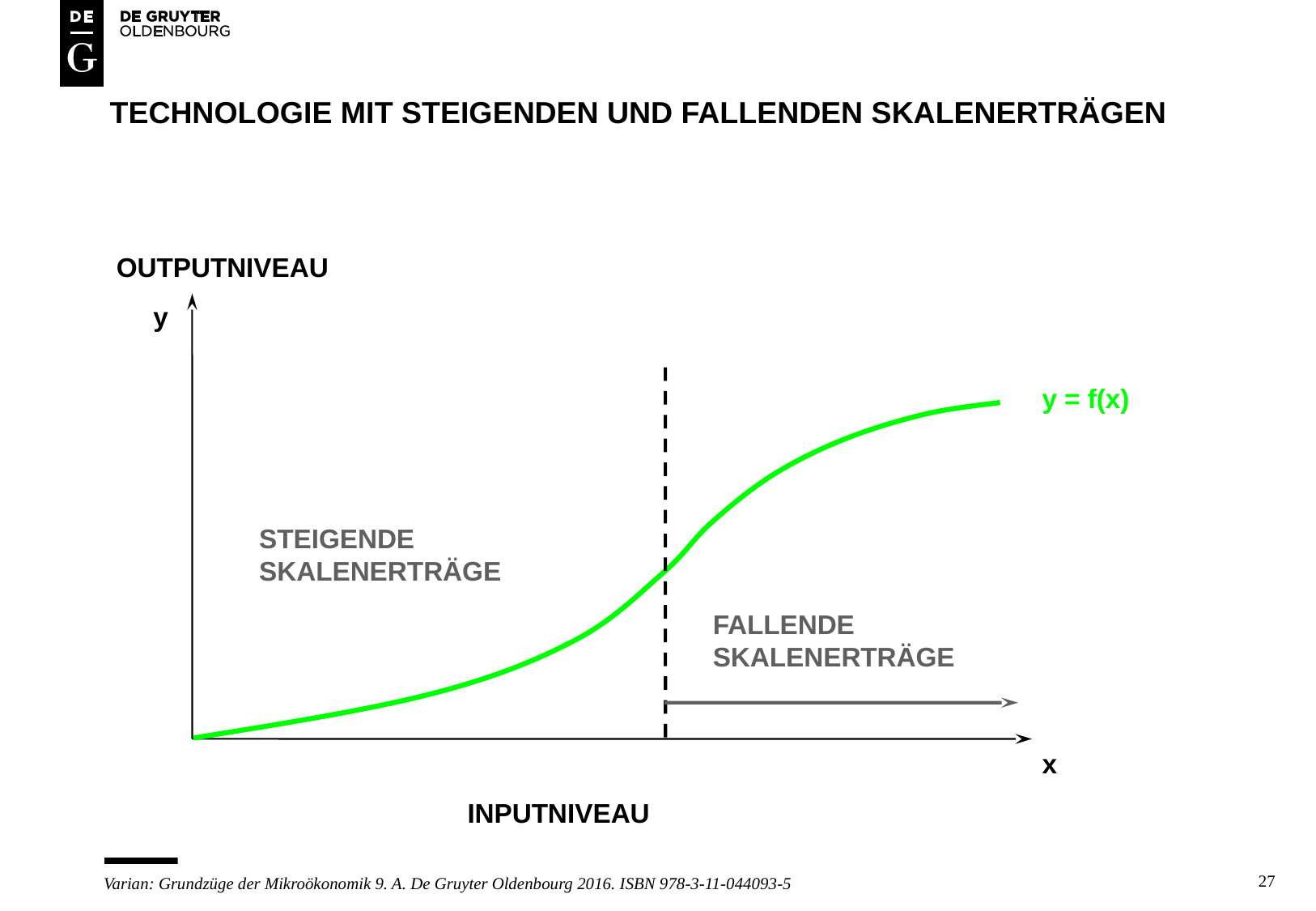

# TECHNOLOGIE MIT STEIGENDEN UND FALLENDEN SKALENERTRÄGEN

OUTPUTNIVEAU
y

y = f(x)

STEIGENDE
SKALENERTRÄGE
FALLENDE
SKALENERTRÄGE

x
INPUTNIVEAU
27
Varian: Grundzüge der Mikroökonomik 9. A. De Gruyter Oldenbourg 2016. ISBN 978-3-11-044093-5